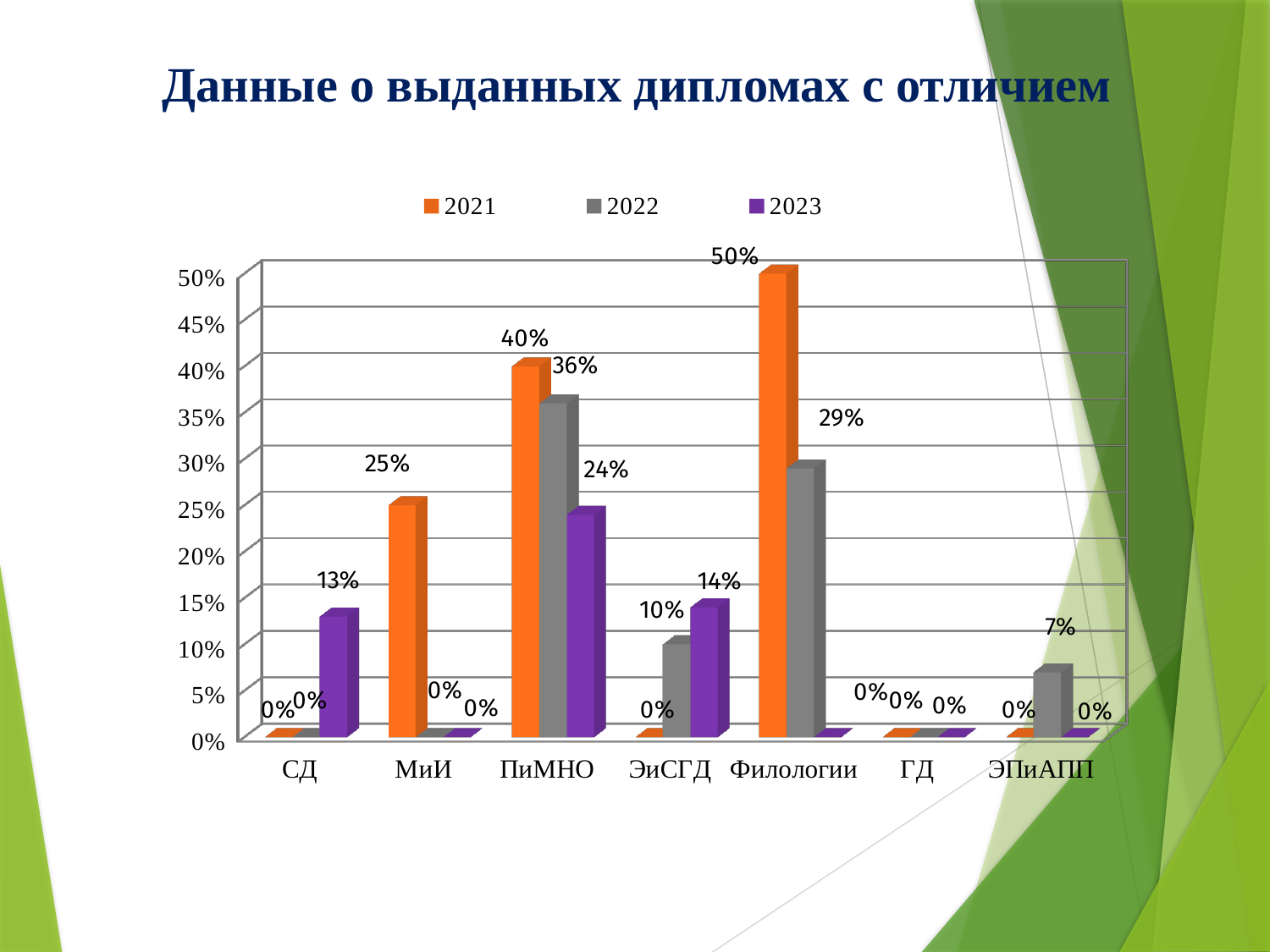

# Данные о выданных дипломах с отличием

[unsupported chart]